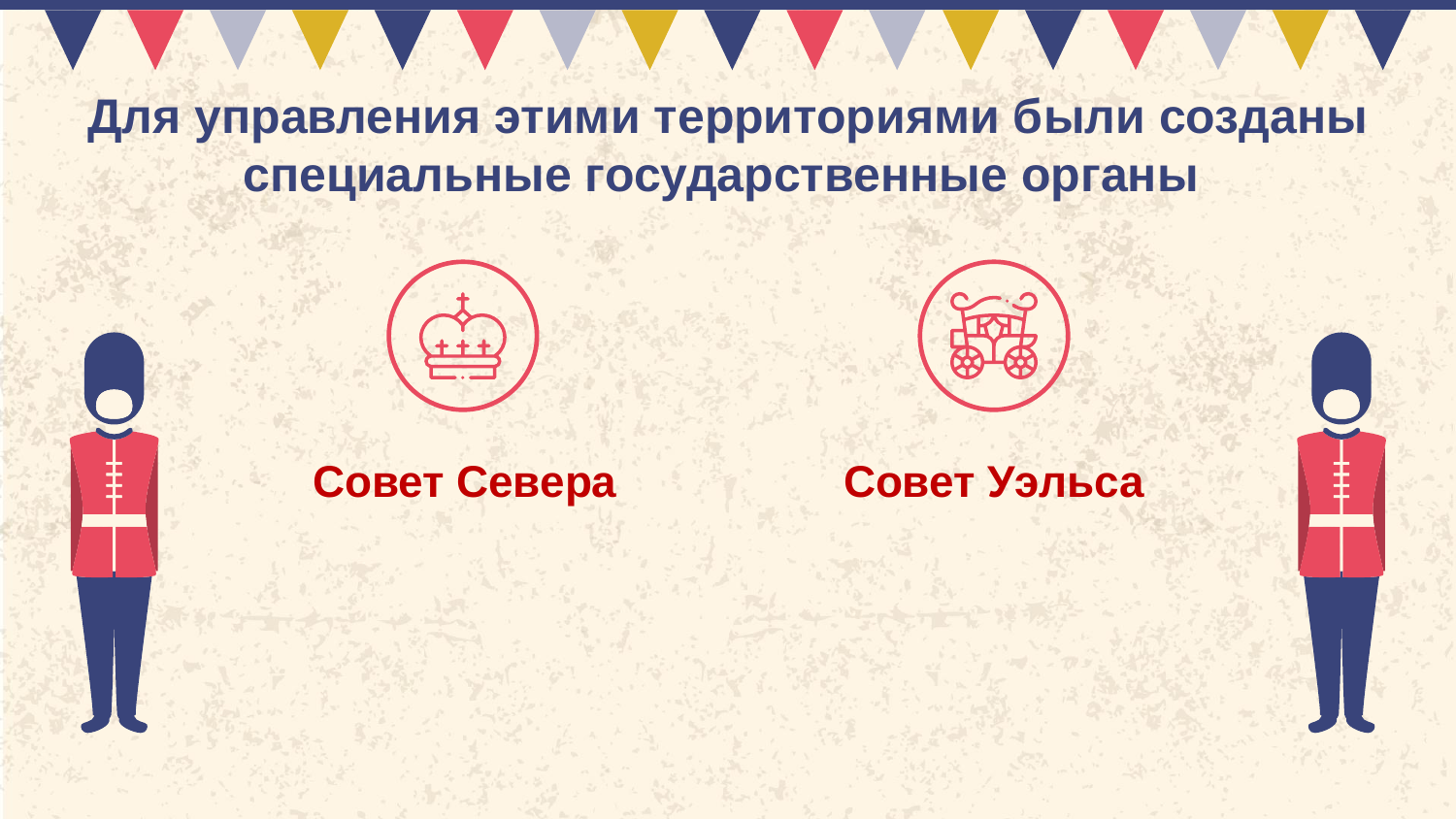

Для управления этими территориями были созданы специальные государствен­ные органы

# Совет Севера
Совет Уэльса